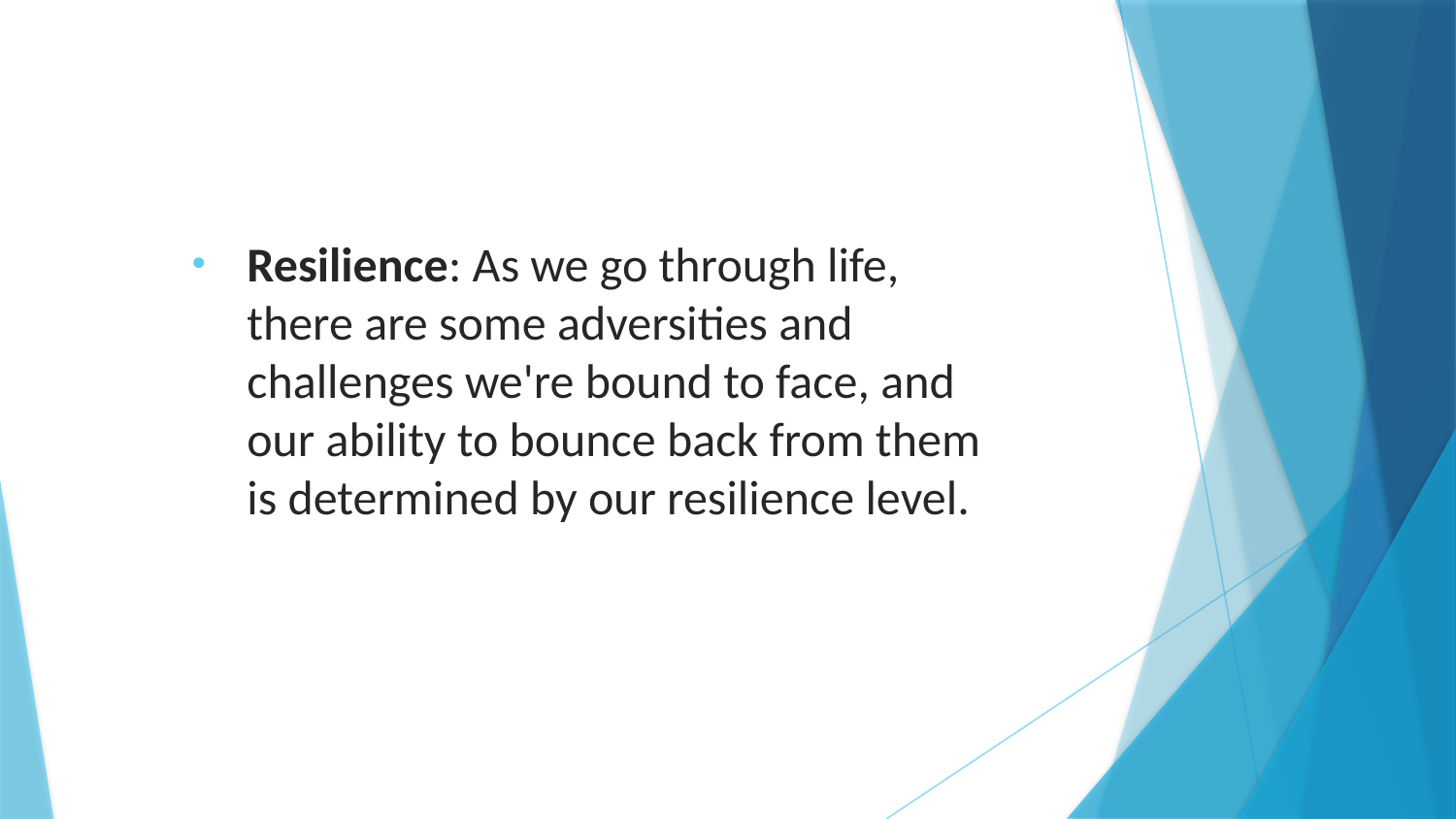

Resilience: As we go through life, there are some adversities and challenges we're bound to face, and our ability to bounce back from them is determined by our resilience level.